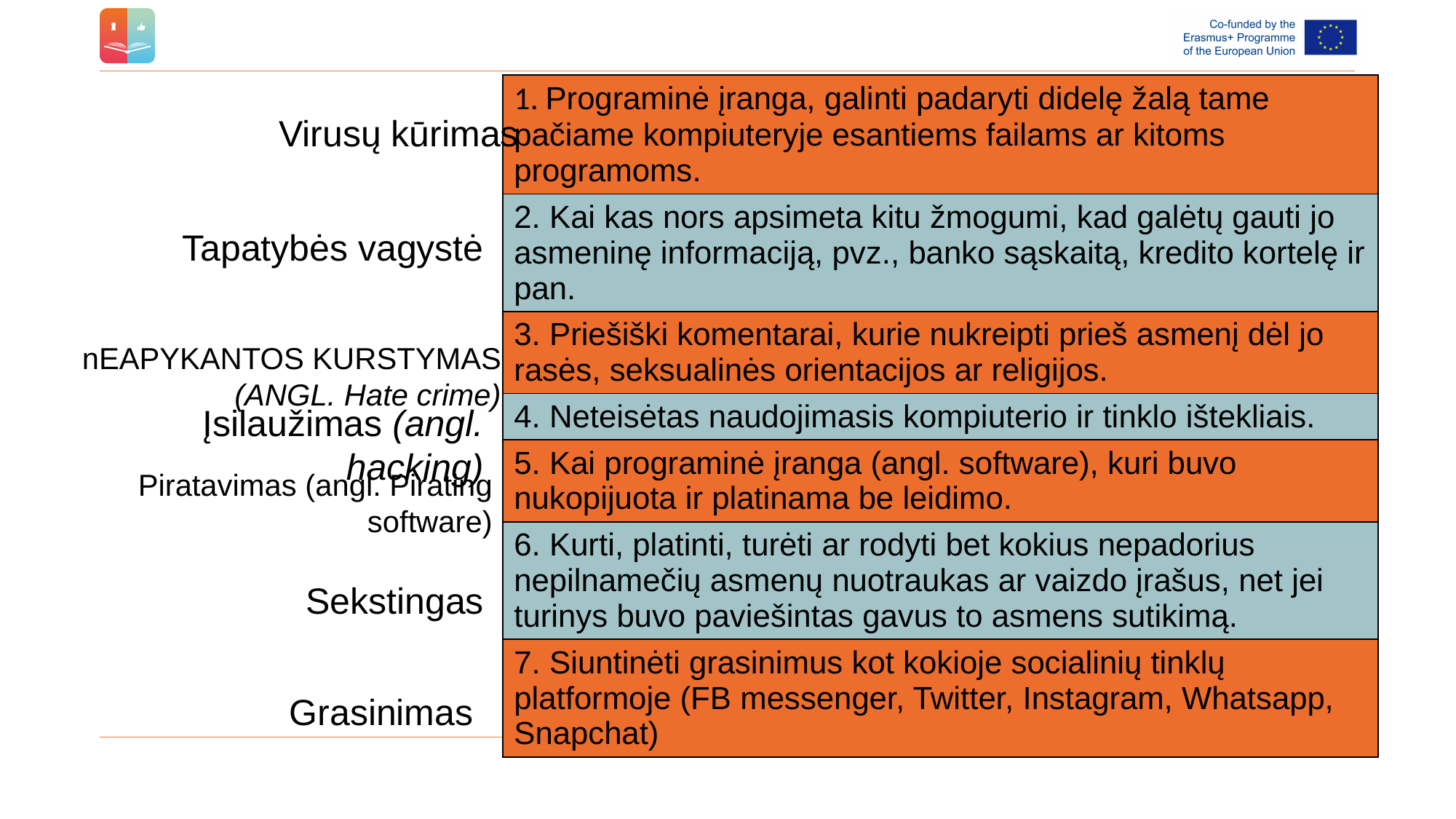

| 1. Programinė įranga, galinti padaryti didelę žalą tame pačiame kompiuteryje esantiems failams ar kitoms programoms. |
| --- |
| 2. Kai kas nors apsimeta kitu žmogumi, kad galėtų gauti jo asmeninę informaciją, pvz., banko sąskaitą, kredito kortelę ir pan. |
| 3. Priešiški komentarai, kurie nukreipti prieš asmenį dėl jo rasės, seksualinės orientacijos ar religijos. |
| 4. Neteisėtas naudojimasis kompiuterio ir tinklo ištekliais. |
| 5. Kai programinė įranga (angl. software), kuri buvo nukopijuota ir platinama be leidimo. |
| 6. Kurti, platinti, turėti ar rodyti bet kokius nepadorius nepilnamečių asmenų nuotraukas ar vaizdo įrašus, net jei turinys buvo paviešintas gavus to asmens sutikimą. |
| 7. Siuntinėti grasinimus kot kokioje socialinių tinklų platformoje (FB messenger, Twitter, Instagram, Whatsapp, Snapchat) |
Virusų kūrimas
Tapatybės vagystė
nEAPYKANTOS KURSTYMAS (ANGL. Hate crime)

Įsilaužimas (angl. hacking)
Piratavimas (angl. Pirating software)
Sekstingas
Grasinimas